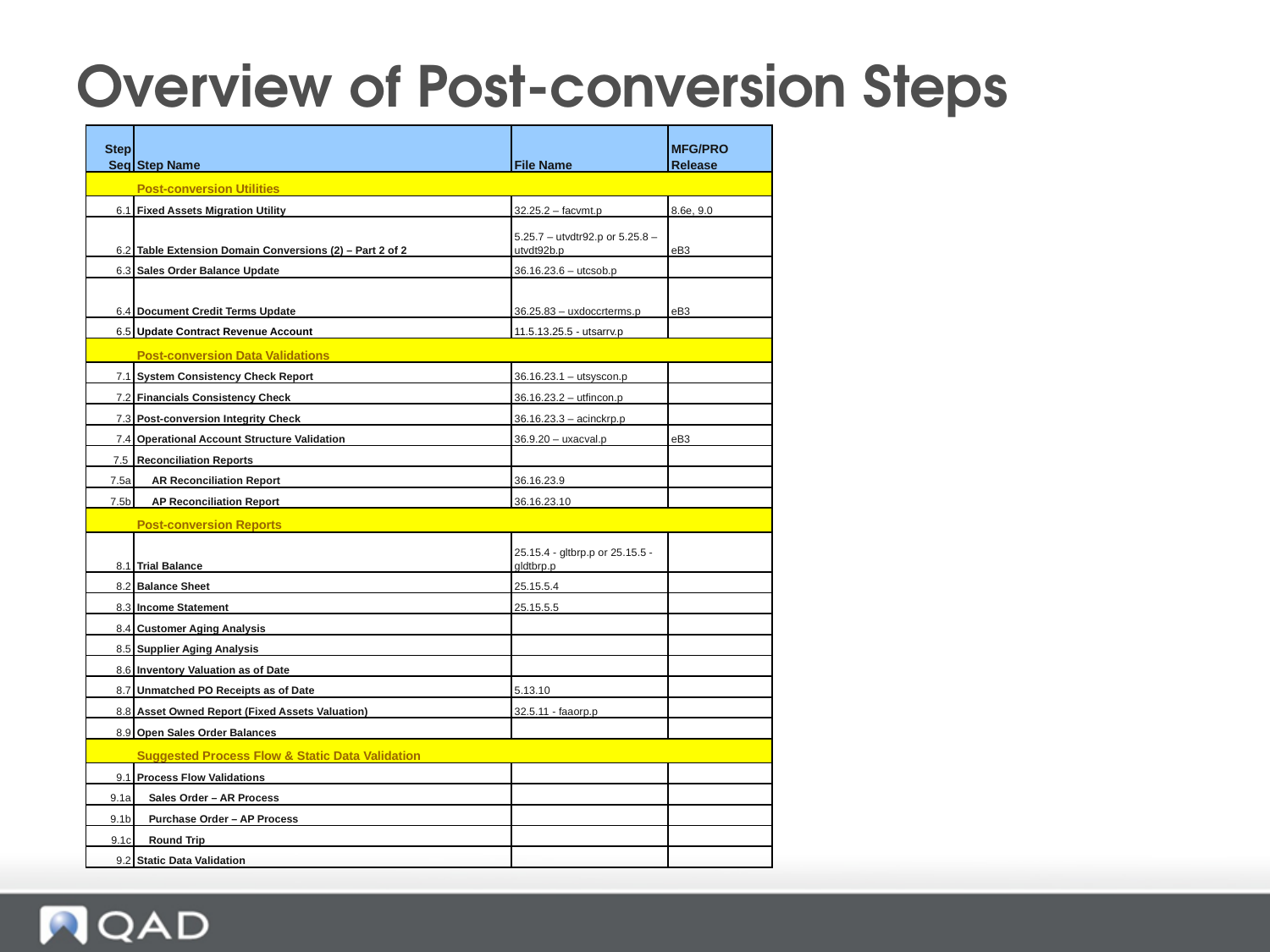

# Overview of Post-conversion Steps
| Step Seq | Step Name | File Name | MFG/PRO Release |
| --- | --- | --- | --- |
|  | Post-conversion Utilities |  |  |
| 6.1 | Fixed Assets Migration Utility | 32.25.2 – facvmt.p | 8.6e, 9.0 |
| 6.2 | Table Extension Domain Conversions (2) – Part 2 of 2 | 5.25.7 – utvdtr92.p or 5.25.8 – utvdt92b.p | eB3 |
| 6.3 | Sales Order Balance Update | 36.16.23.6 – utcsob.p |  |
| 6.4 | Document Credit Terms Update | 36.25.83 – uxdoccrterms.p | eB3 |
| 6.5 | Update Contract Revenue Account | 11.5.13.25.5 - utsarrv.p |  |
|  | Post-conversion Data Validations |  |  |
| 7.1 | System Consistency Check Report | 36.16.23.1 – utsyscon.p |  |
| 7.2 | Financials Consistency Check | 36.16.23.2 – utfincon.p |  |
| 7.3 | Post-conversion Integrity Check | 36.16.23.3 – acinckrp.p |  |
| 7.4 | Operational Account Structure Validation | 36.9.20 – uxacval.p | eB3 |
| 7.5 | Reconciliation Reports |  |  |
| 7.5a | AR Reconciliation Report | 36.16.23.9 |  |
| 7.5b | AP Reconciliation Report | 36.16.23.10 |  |
|  | Post-conversion Reports |  |  |
| 8.1 | Trial Balance | 25.15.4 - gltbrp.p or 25.15.5 - gldtbrp.p |  |
| 8.2 | Balance Sheet | 25.15.5.4 |  |
| 8.3 | Income Statement | 25.15.5.5 |  |
| 8.4 | Customer Aging Analysis |  |  |
| 8.5 | Supplier Aging Analysis |  |  |
| 8.6 | Inventory Valuation as of Date |  |  |
| 8.7 | Unmatched PO Receipts as of Date | 5.13.10 |  |
| 8.8 | Asset Owned Report (Fixed Assets Valuation) | 32.5.11 - faaorp.p |  |
| 8.9 | Open Sales Order Balances |  |  |
|  | Suggested Process Flow & Static Data Validation |  |  |
| 9.1 | Process Flow Validations |  |  |
| 9.1a | Sales Order – AR Process |  |  |
| 9.1b | Purchase Order – AP Process |  |  |
| 9.1c | Round Trip |  |  |
| 9.2 | Static Data Validation |  |  |